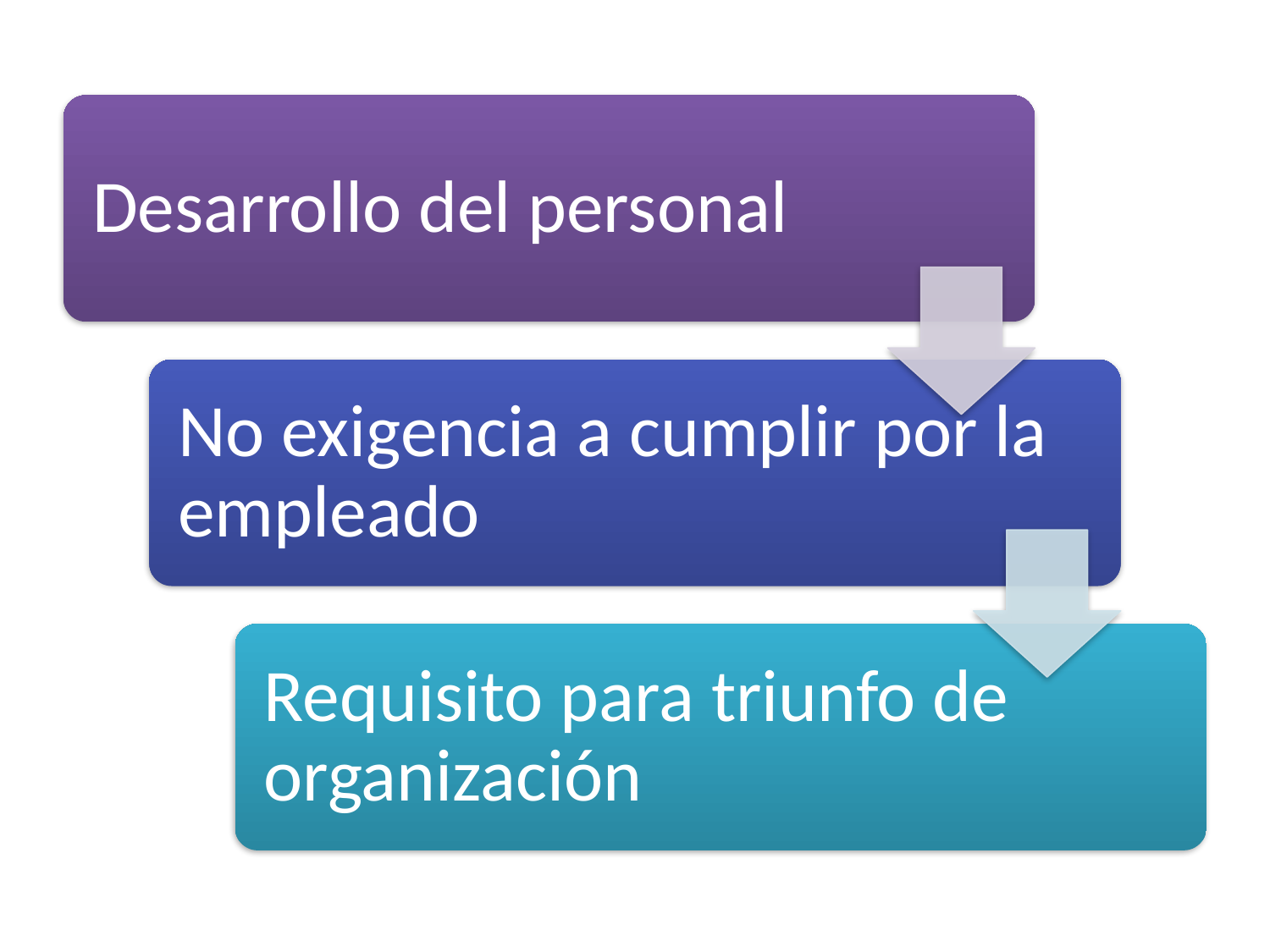

Desarrollo del personal
No exigencia a cumplir por la empleado
Requisito para triunfo de organización